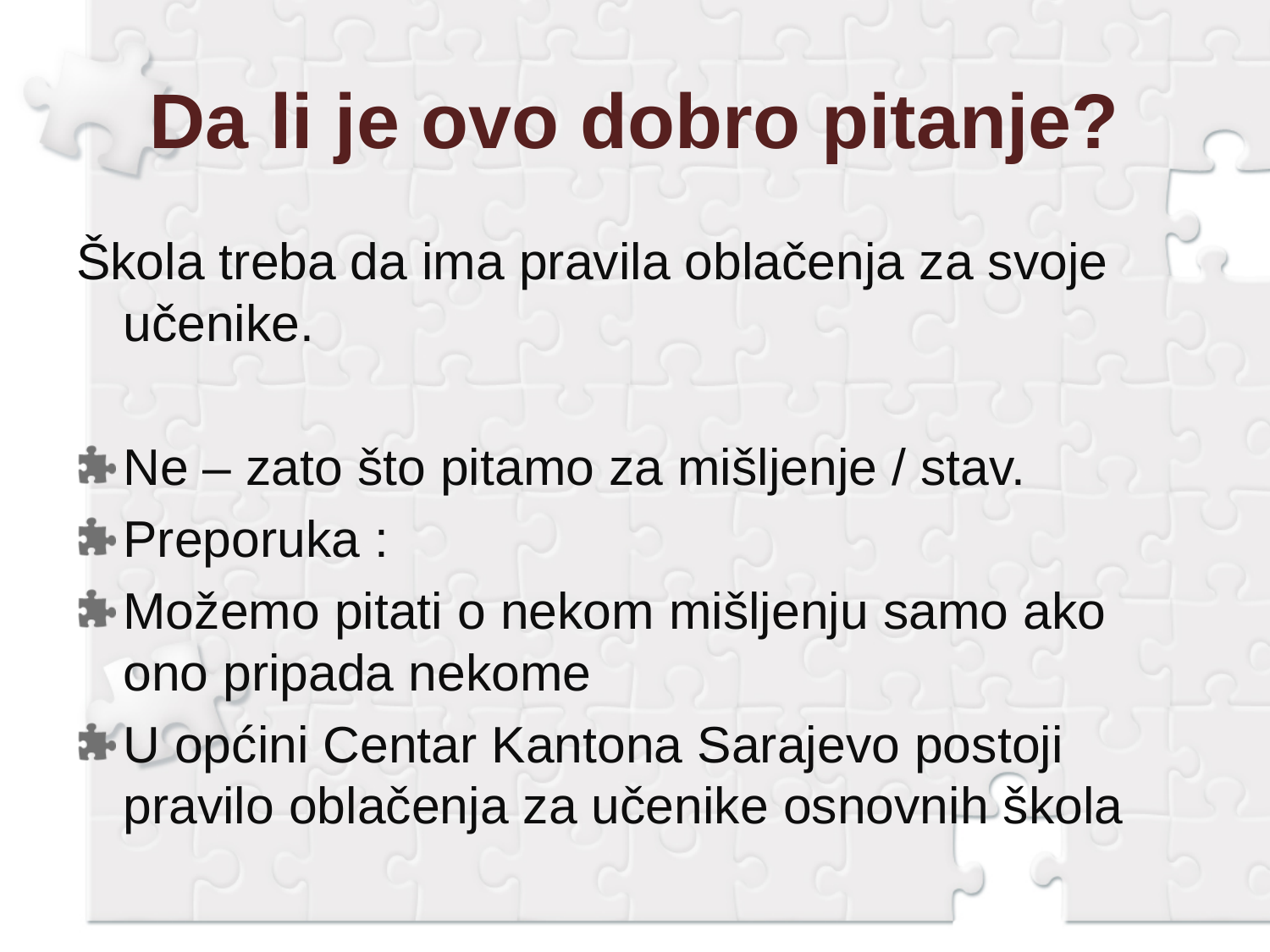

# Da li je ovo dobro pitanje?
Škola treba da ima pravila oblačenja za svoje učenike.

Ne – zato što pitamo za mišljenje / stav.
Preporuka :
Možemo pitati o nekom mišljenju samo ako ono pripada nekome
U općini Centar Kantona Sarajevo postoji pravilo oblačenja za učenike osnovnih škola